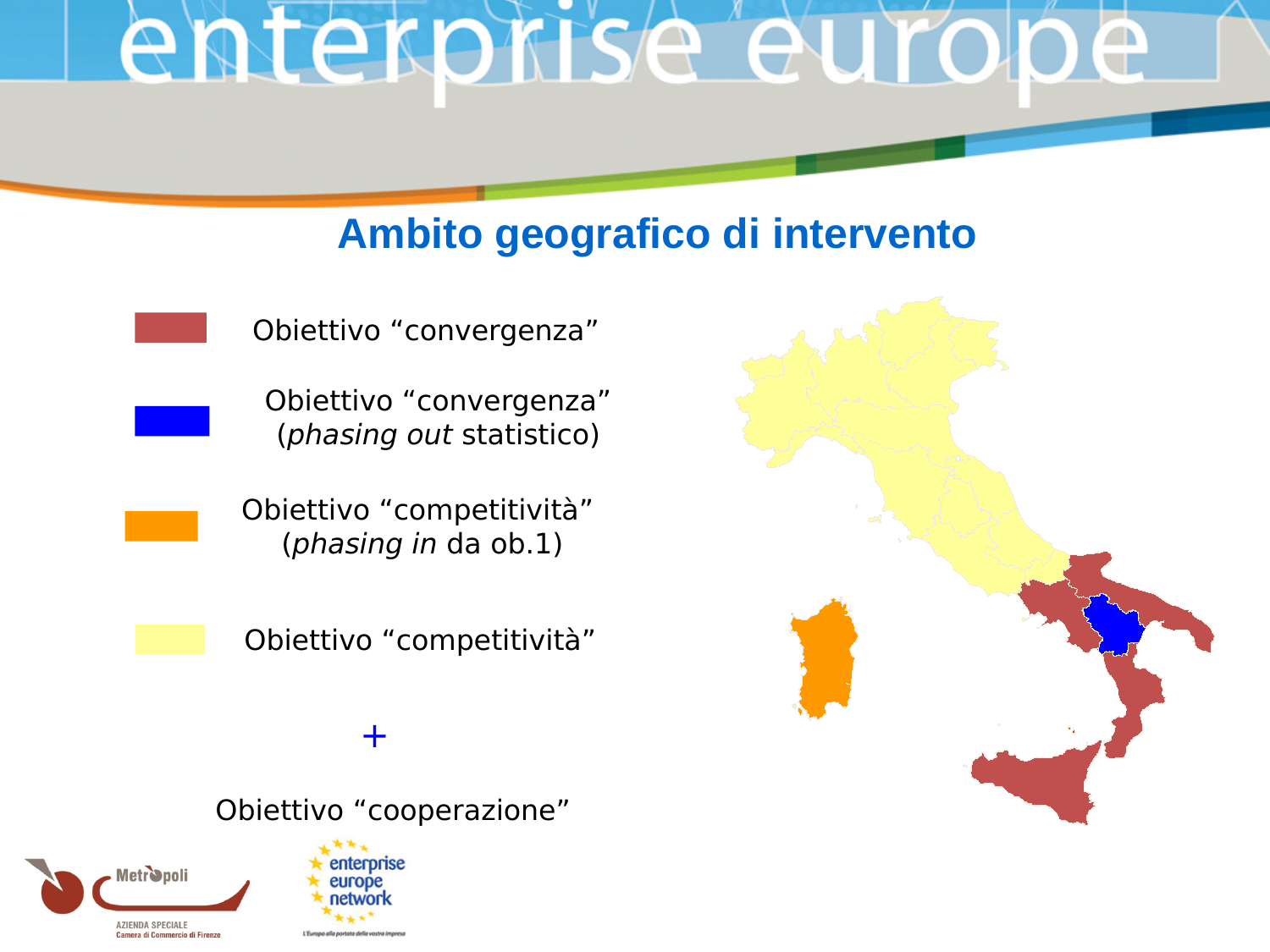

Ambito geografico di intervento

Obiettivo “convergenza”

Obiettivo “convergenza” (phasing out statistico)

Obiettivo “competitività”  (phasing in da ob.1)

Obiettivo “competitività”

+
Obiettivo “cooperazione”